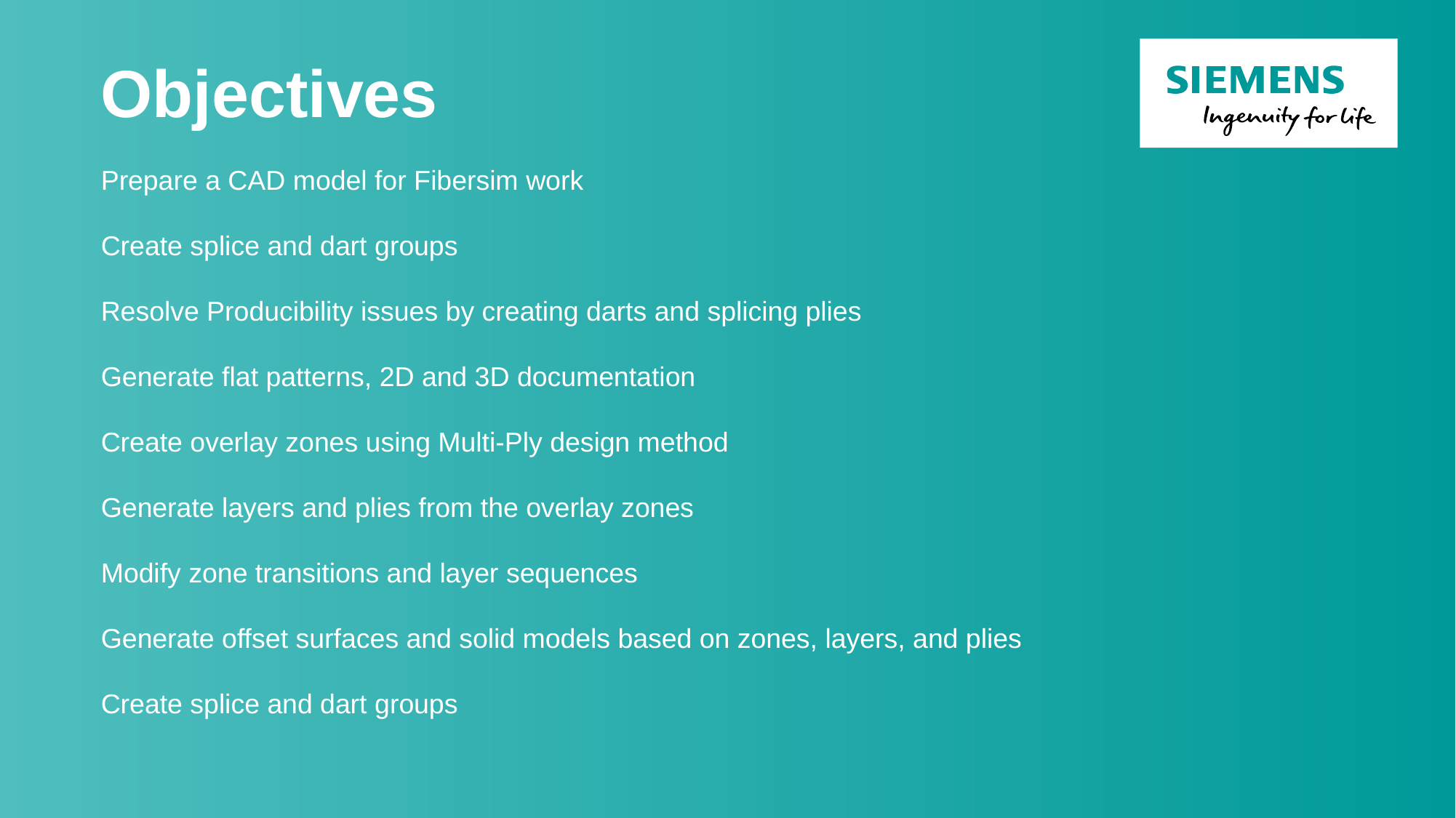

# Objectives Prepare a CAD model for Fibersim work Create splice and dart groups Resolve Producibility issues by creating darts and splicing plies Generate flat patterns, 2D and 3D documentation Create overlay zones using Multi-Ply design method Generate layers and plies from the overlay zones Modify zone transitions and layer sequences Generate offset surfaces and solid models based on zones, layers, and plies Create splice and dart groups